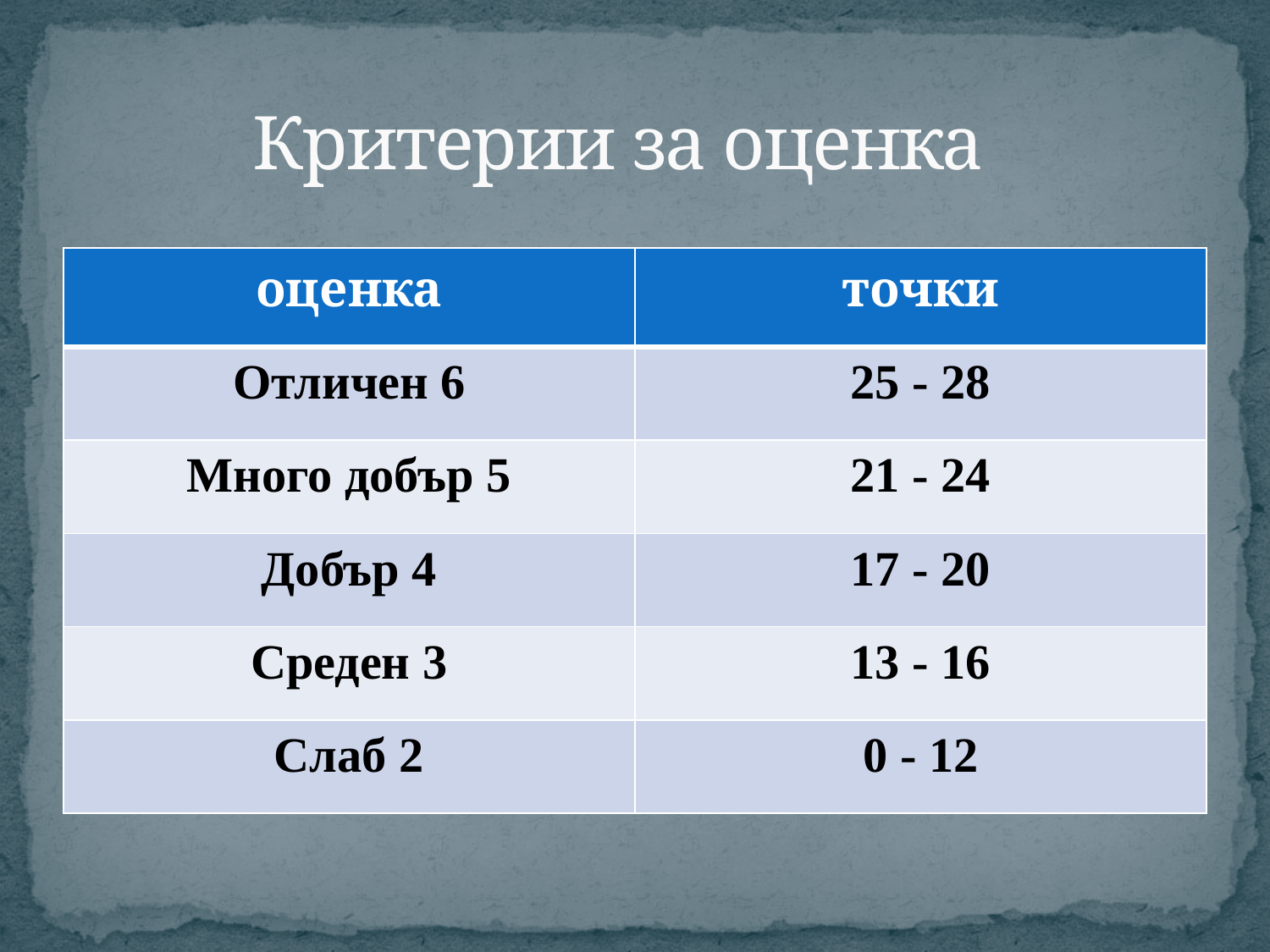

# Критерии за оценка
| оценка | точки |
| --- | --- |
| Отличен 6 | 25 - 28 |
| Много добър 5 | 21 - 24 |
| Добър 4 | 17 - 20 |
| Среден 3 | 13 - 16 |
| Слаб 2 | 0 - 12 |